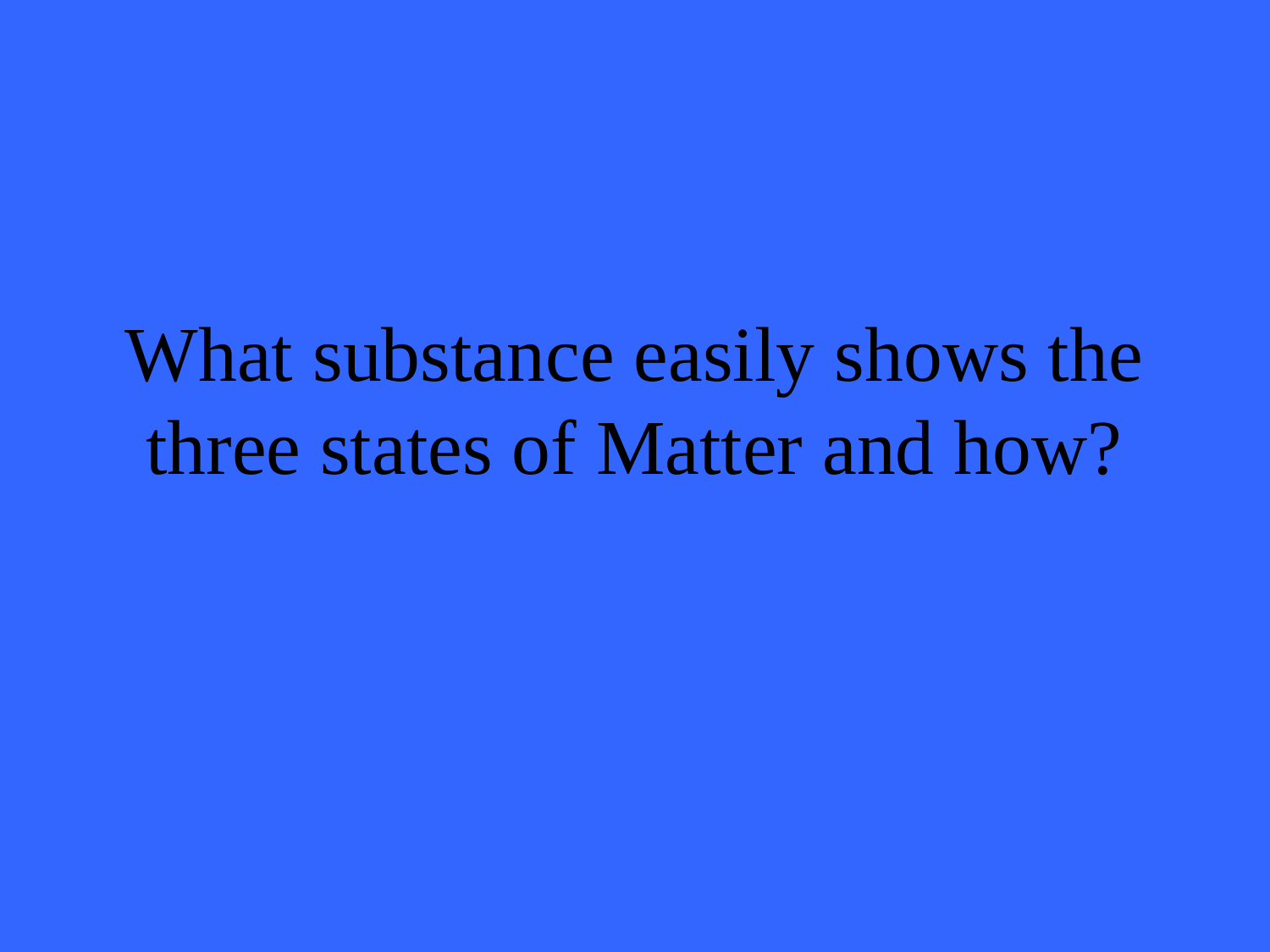

# What substance easily shows the three states of Matter and how?